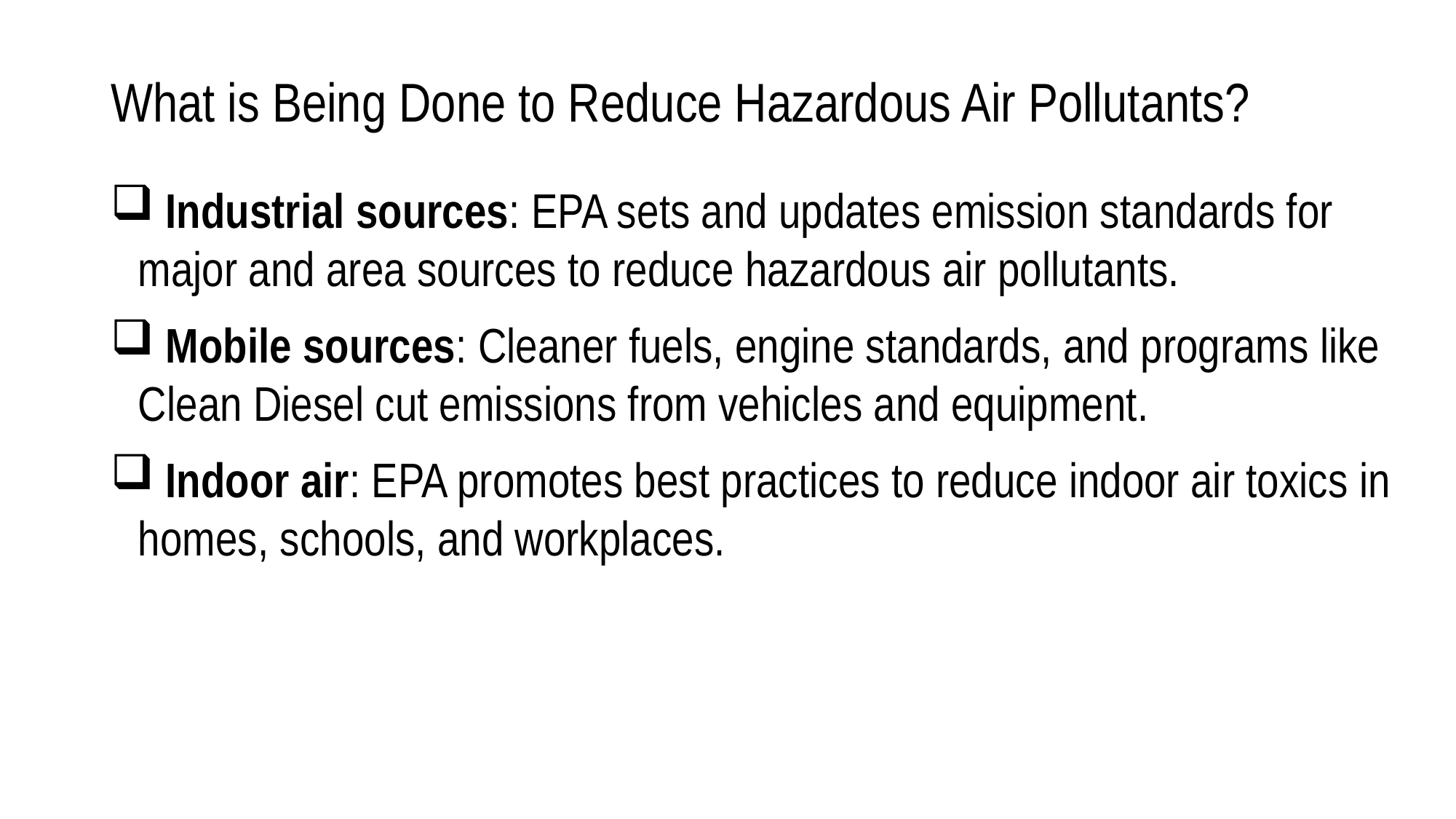

# What is Being Done to Reduce Hazardous Air Pollutants?
 Industrial sources: EPA sets and updates emission standards for major and area sources to reduce hazardous air pollutants.
 Mobile sources: Cleaner fuels, engine standards, and programs like Clean Diesel cut emissions from vehicles and equipment.
 Indoor air: EPA promotes best practices to reduce indoor air toxics in homes, schools, and workplaces.